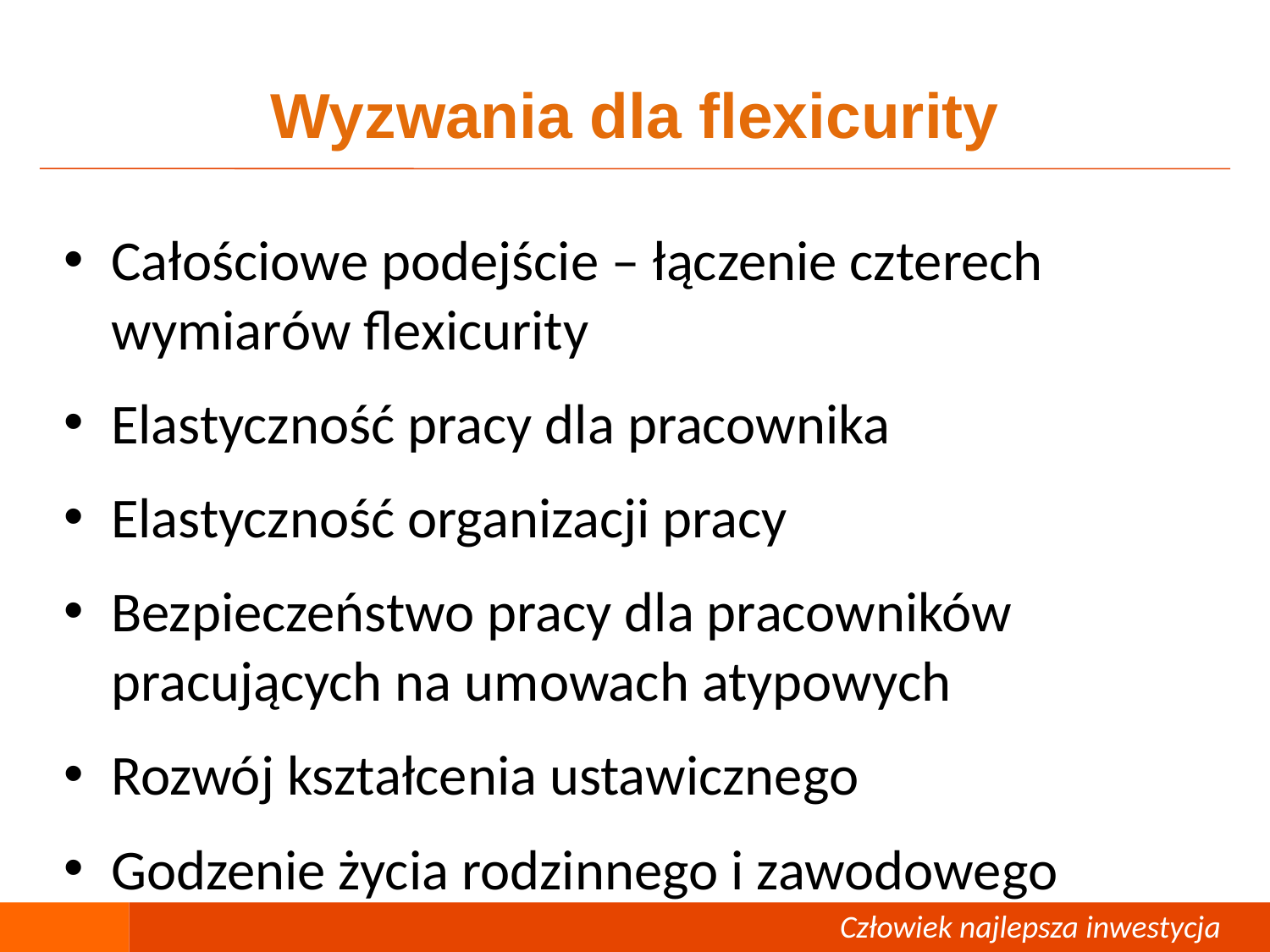

# Wyzwania dla flexicurity
Całościowe podejście – łączenie czterech wymiarów flexicurity
Elastyczność pracy dla pracownika
Elastyczność organizacji pracy
Bezpieczeństwo pracy dla pracowników pracujących na umowach atypowych
Rozwój kształcenia ustawicznego
Godzenie życia rodzinnego i zawodowego

Człowiek – najlepsza inwestycja

                                                                                            Człowiek najlepsza inwestycja